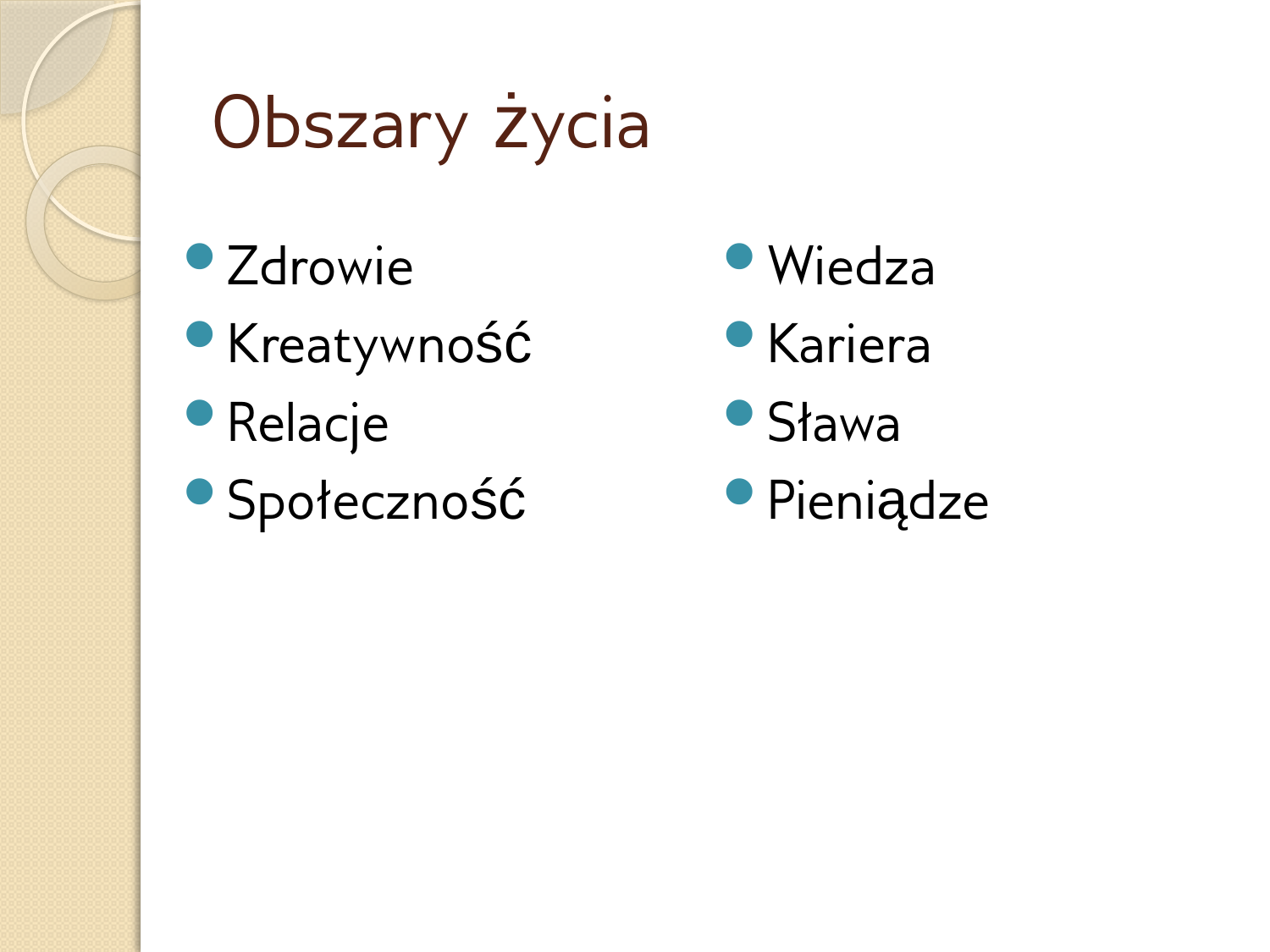

# Obszary życia
Zdrowie
Kreatywność
Relacje
Społeczność

Wiedza
Kariera
Sława
Pieniądze